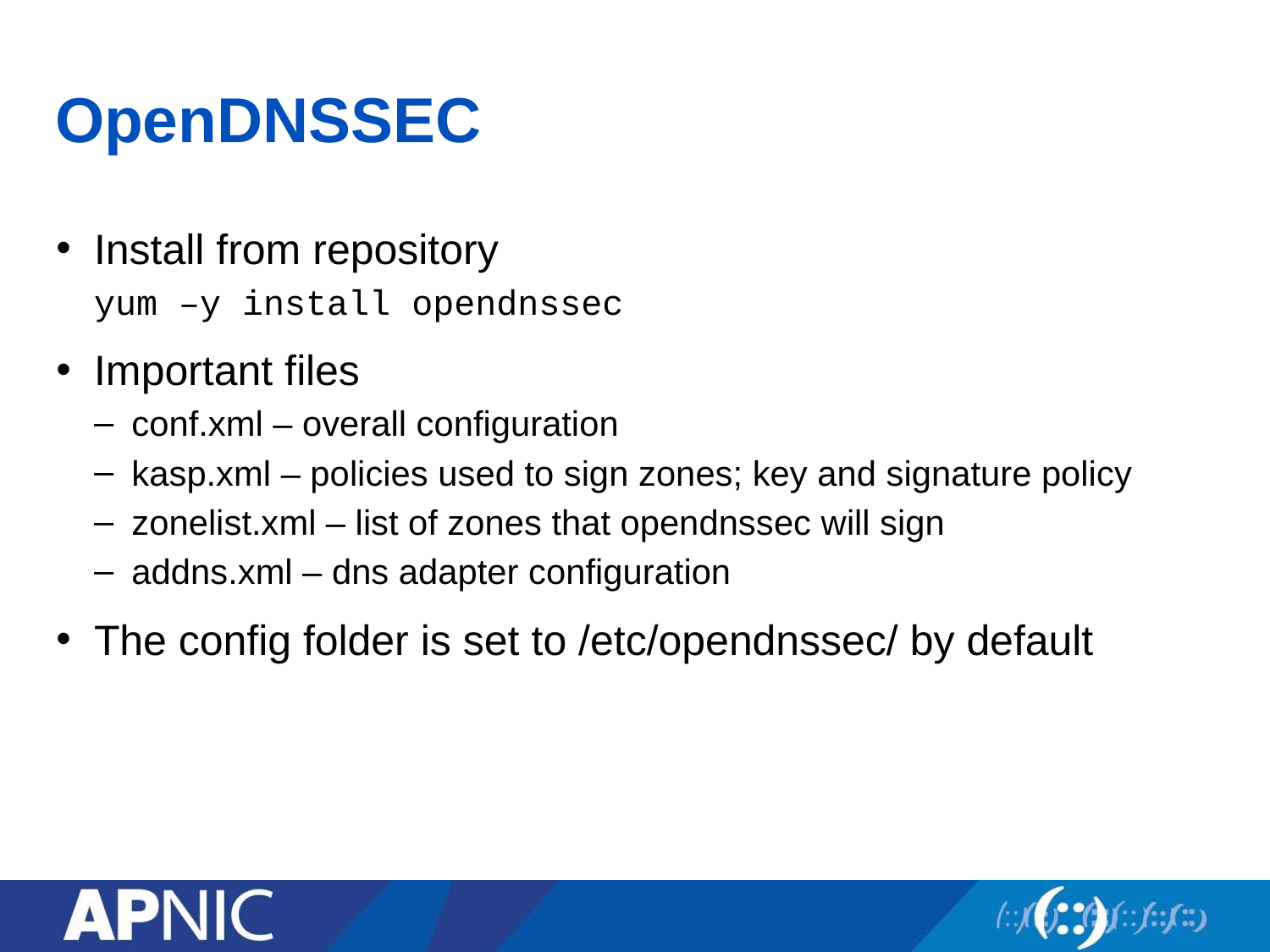

# OpenDNSSEC
Install from repository
yum –y install opendnssec
Important files
conf.xml – overall configuration
kasp.xml – policies used to sign zones; key and signature policy
zonelist.xml – list of zones that opendnssec will sign
addns.xml – dns adapter configuration
The config folder is set to /etc/opendnssec/ by default